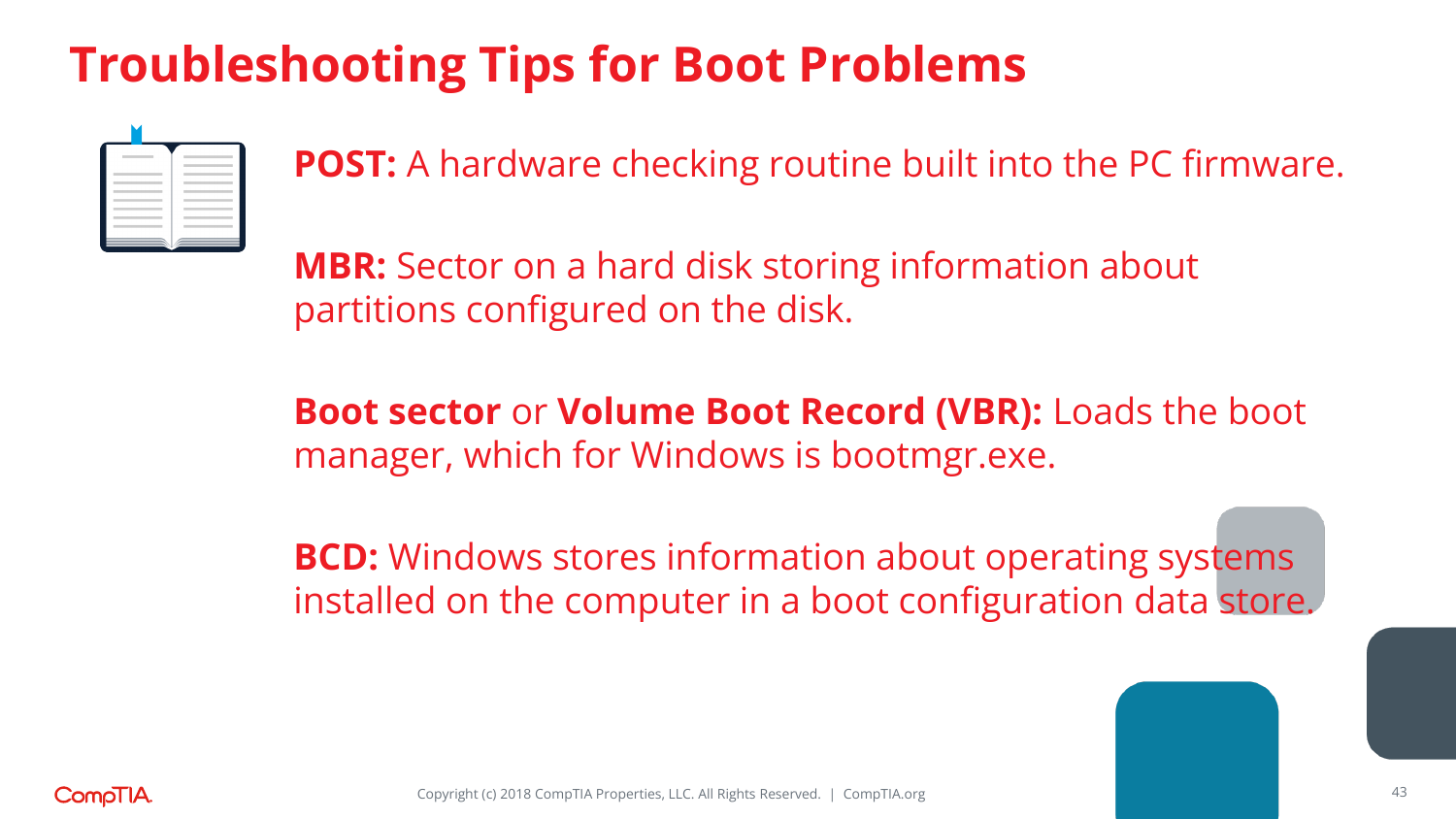

# Troubleshooting Tips for Boot Problems
POST: A hardware checking routine built into the PC firmware.

MBR: Sector on a hard disk storing information about partitions configured on the disk.

Boot sector or Volume Boot Record (VBR): Loads the boot manager, which for Windows is bootmgr.exe.

BCD: Windows stores information about operating systems installed on the computer in a boot configuration data store.
43